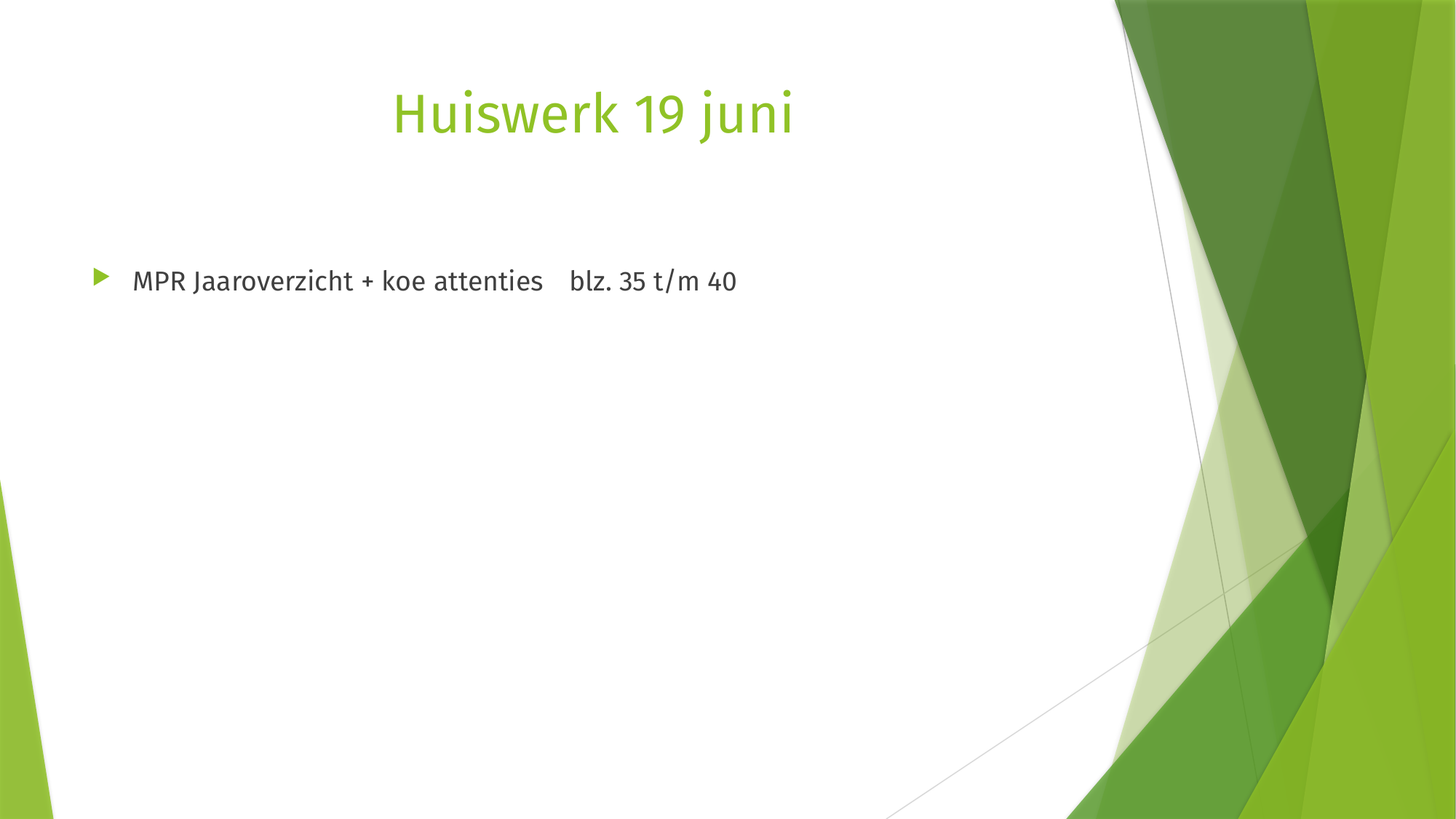

# Huiswerk 19 juni
MPR Jaaroverzicht + koe attenties	blz. 35 t/m 40